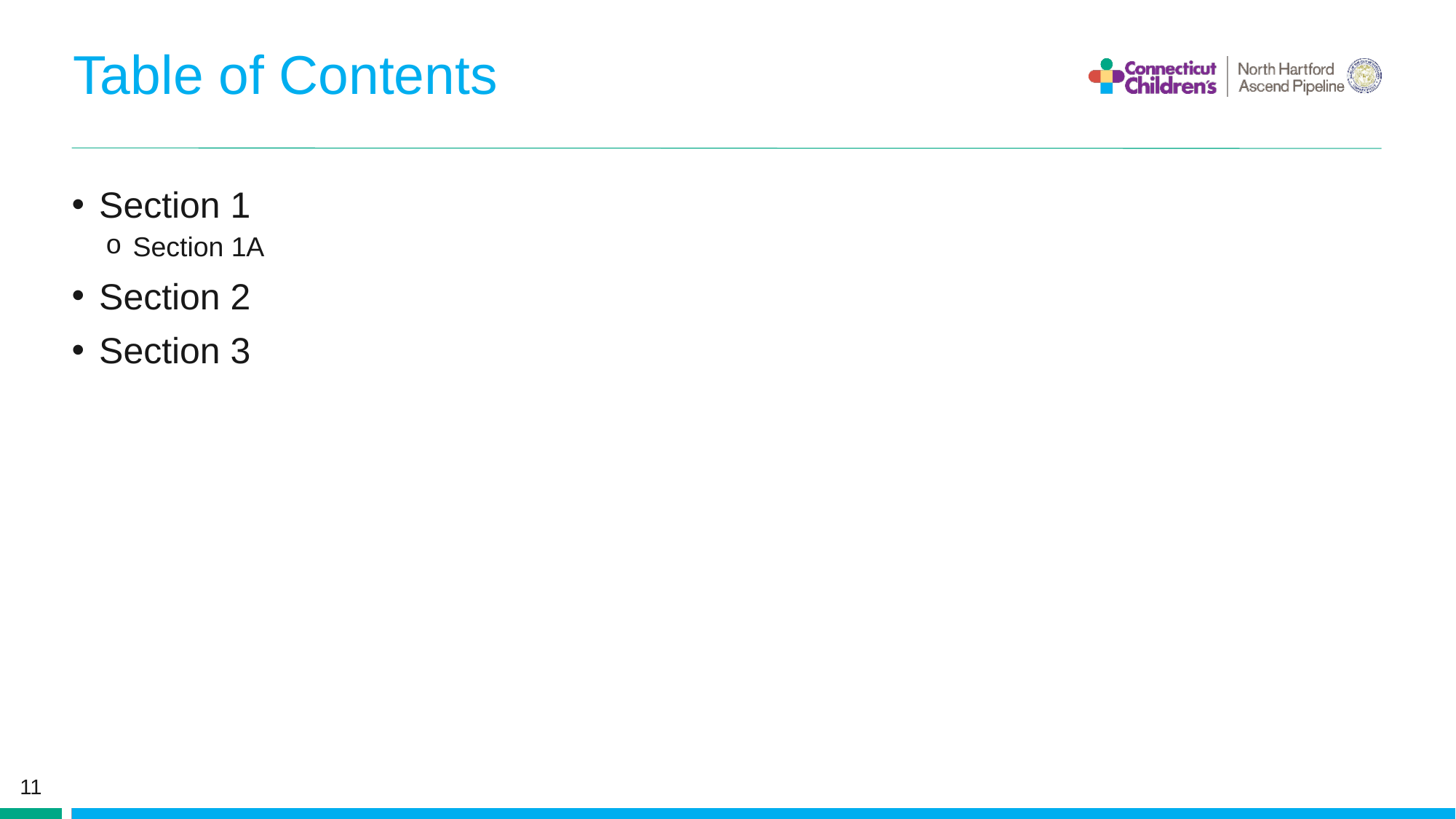

# Table of Contents
Section 1
Section 1A
Section 2
Section 3

11